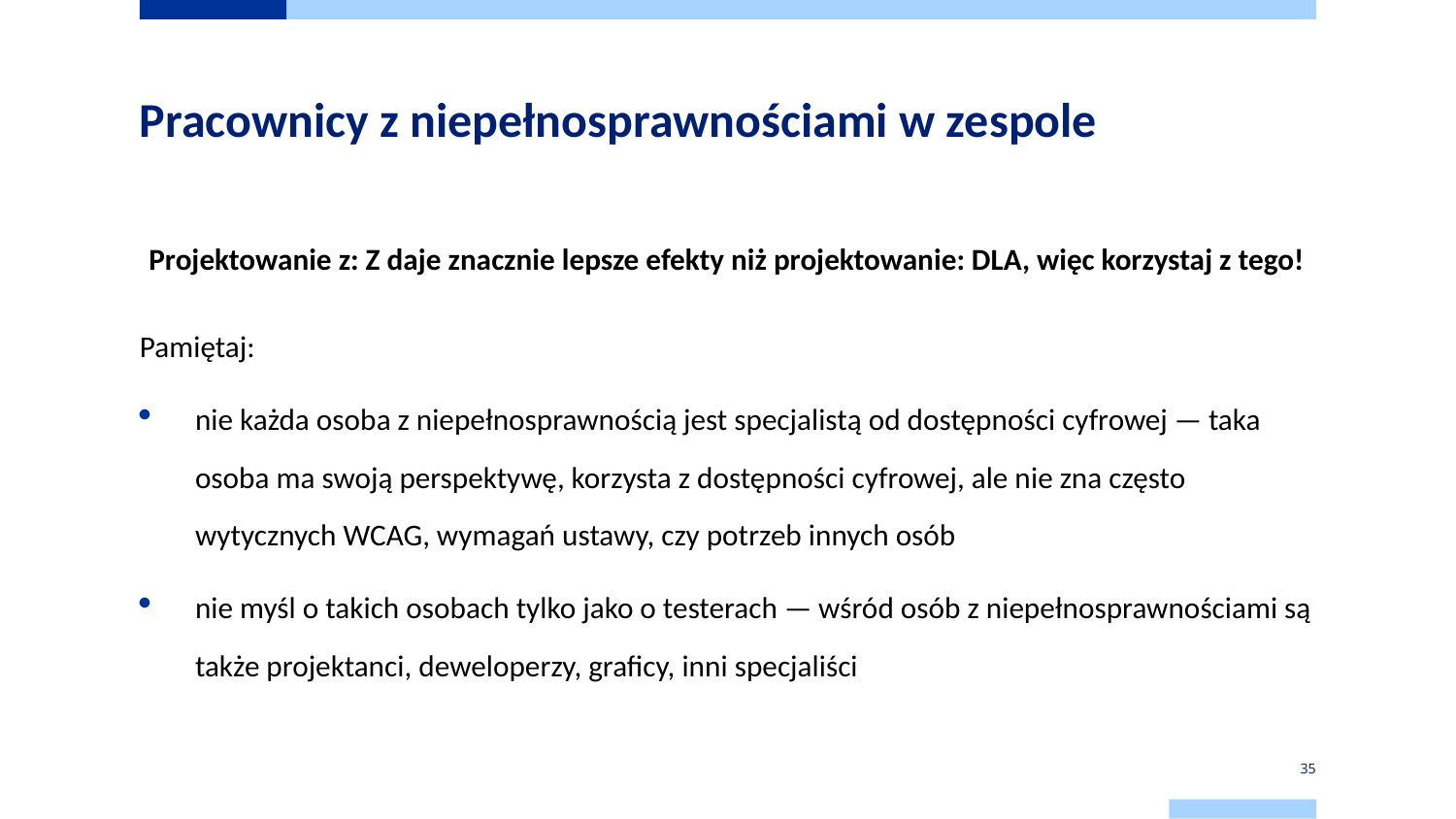

# Pracownicy z niepełnosprawnościami w zespole
Projektowanie z: Z daje znacznie lepsze efekty niż projektowanie: DLA, więc korzystaj z tego!
Pamiętaj:
nie każda osoba z niepełnosprawnością jest specjalistą od dostępności cyfrowej — taka osoba ma swoją perspektywę, korzysta z dostępności cyfrowej, ale nie zna często wytycznych WCAG, wymagań ustawy, czy potrzeb innych osób
nie myśl o takich osobach tylko jako o testerach — wśród osób z niepełnosprawnościami są także projektanci, deweloperzy, graficy, inni specjaliści

35